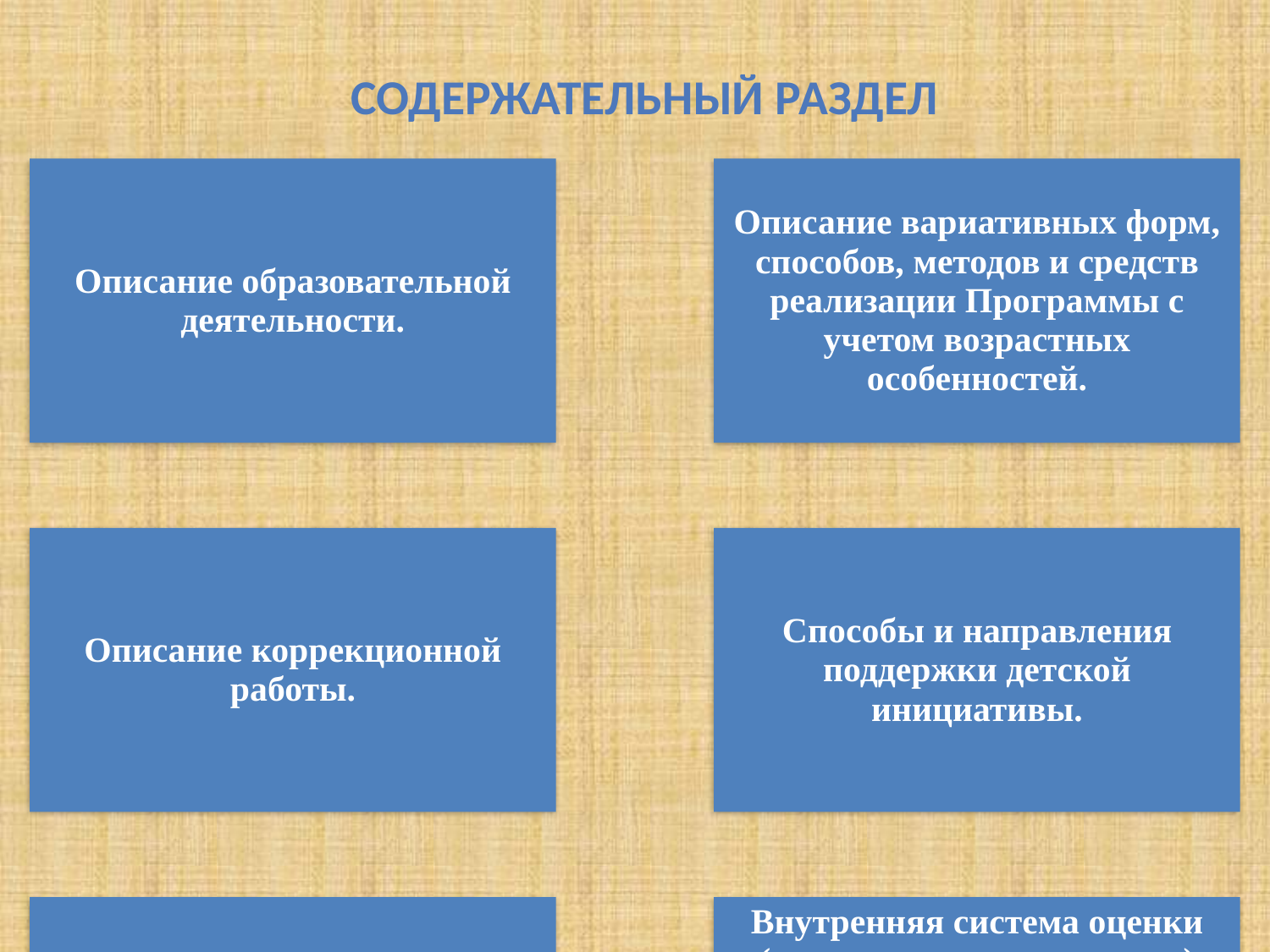

# Содержательный раздел
Описание образовательной деятельности.
Описание вариативных форм, способов, методов и средств реализации Программы с учетом возрастных особенностей.
Описание коррекционной работы.
Способы и направления поддержки детской инициативы.